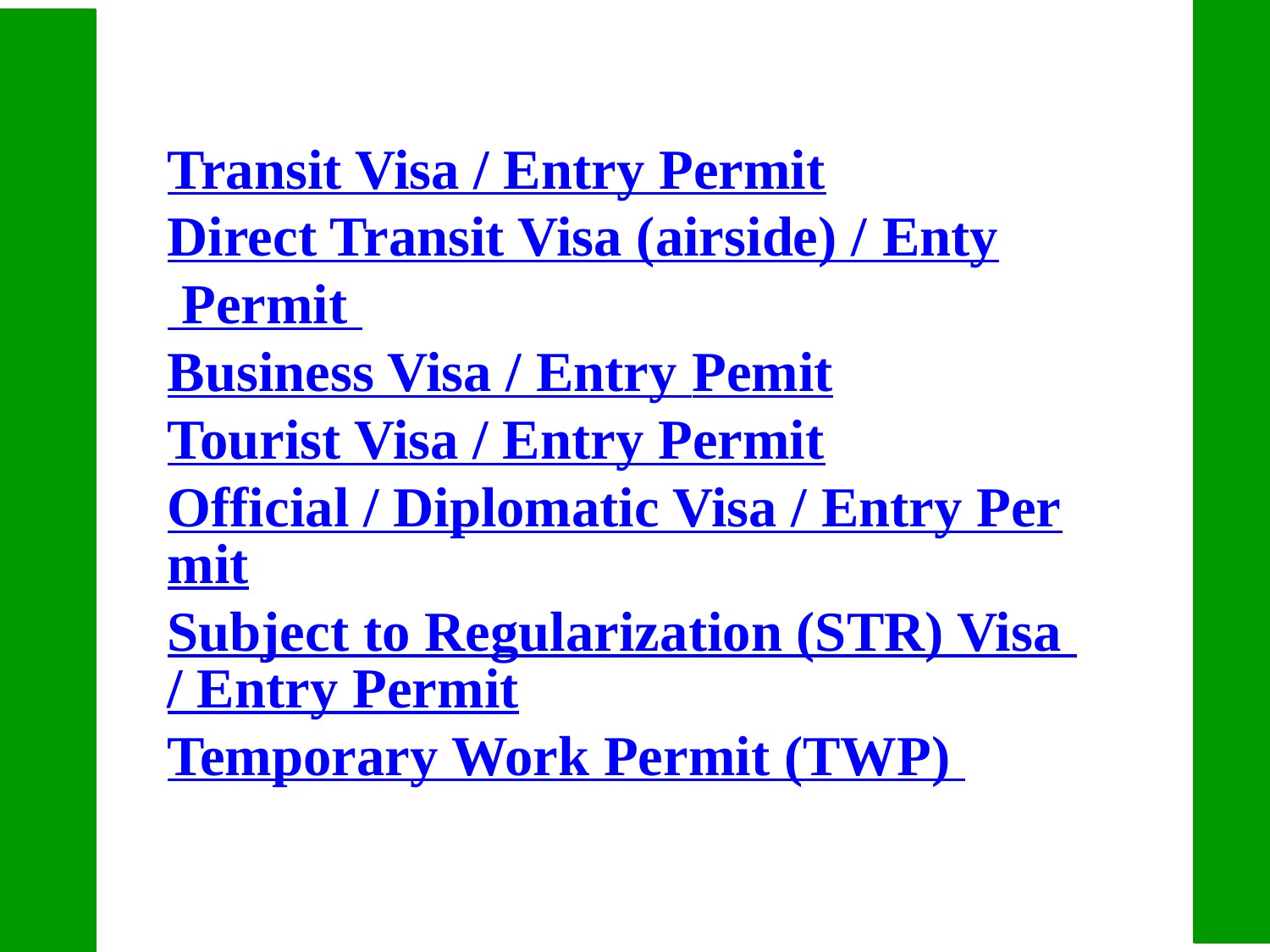

Transit Visa / Entry Permit
Direct Transit Visa (airside) / Enty Permit
Business Visa / Entry Pemit
Tourist Visa / Entry Permit
Official / Diplomatic Visa / Entry Permit
Subject to Regularization (STR) Visa / Entry Permit
Temporary Work Permit (TWP)